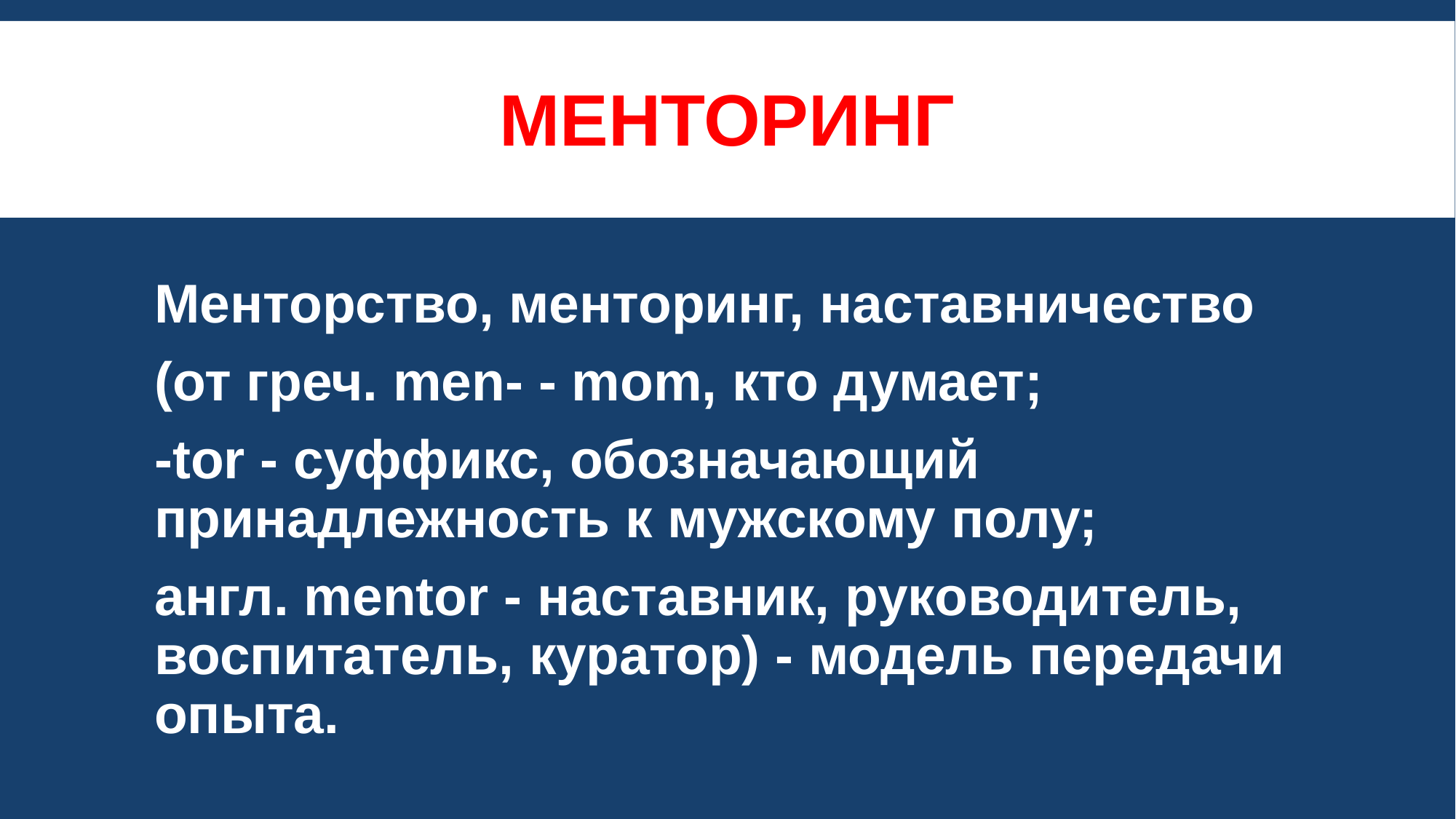

# менторинг
Менторство, менторинг, наставничество
(от греч. men- - mom, кто думает;
-tor - суффикс, обозначающий принадлежность к мужскому полу;
англ. mentor - наставник, руководитель, воспитатель, куратор) - модель передачи опыта.